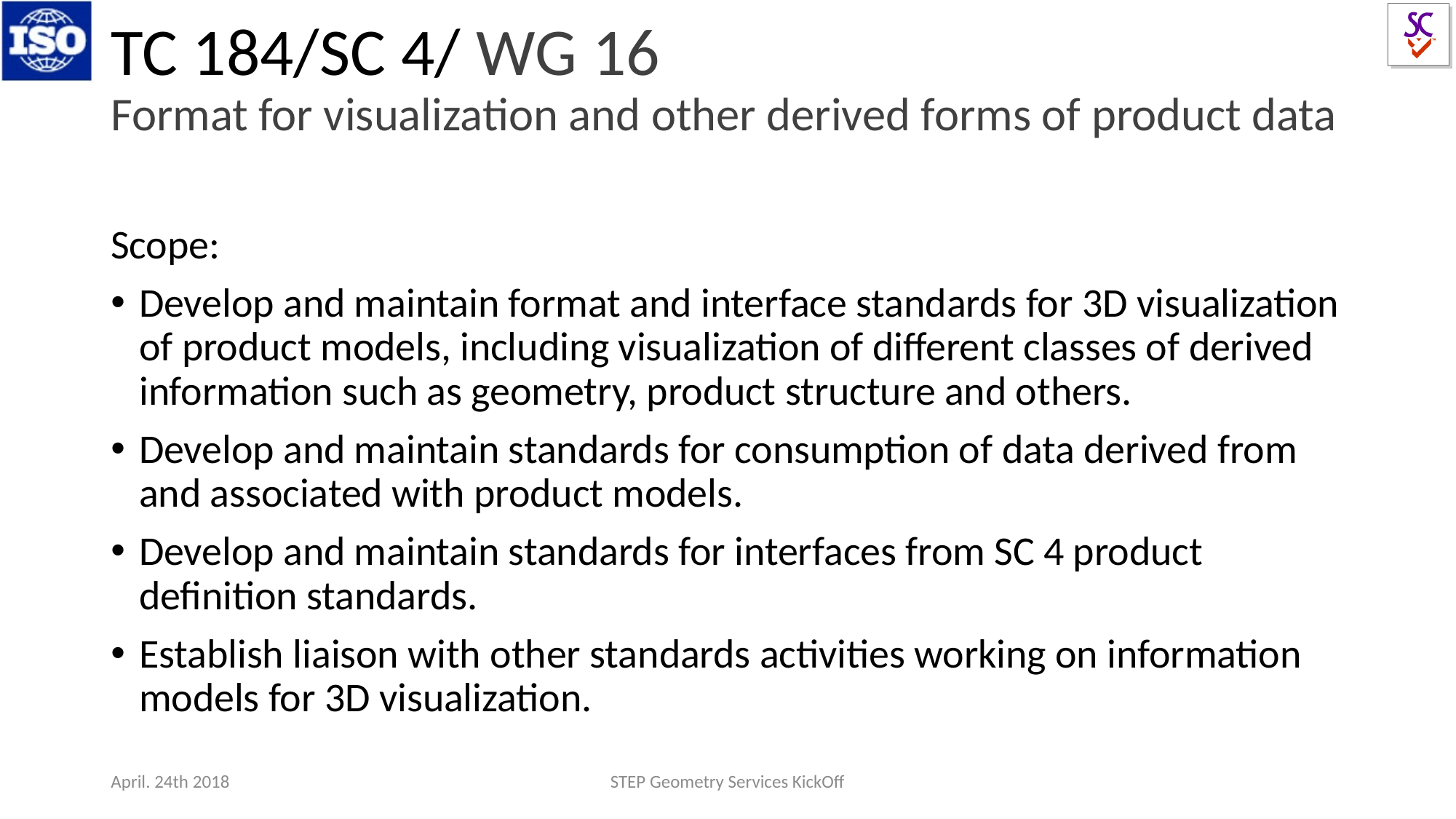

# TC 184/SC 4/ WG 16 Format for visualization and other derived forms of product data
Scope:
Develop and maintain format and interface standards for 3D visualization of product models, including visualization of different classes of derived information such as geometry, product structure and others.
Develop and maintain standards for consumption of data derived from and associated with product models.
Develop and maintain standards for interfaces from SC 4 product definition standards.
Establish liaison with other standards activities working on information models for 3D visualization.

April. 24th 2018
STEP Geometry Services KickOff